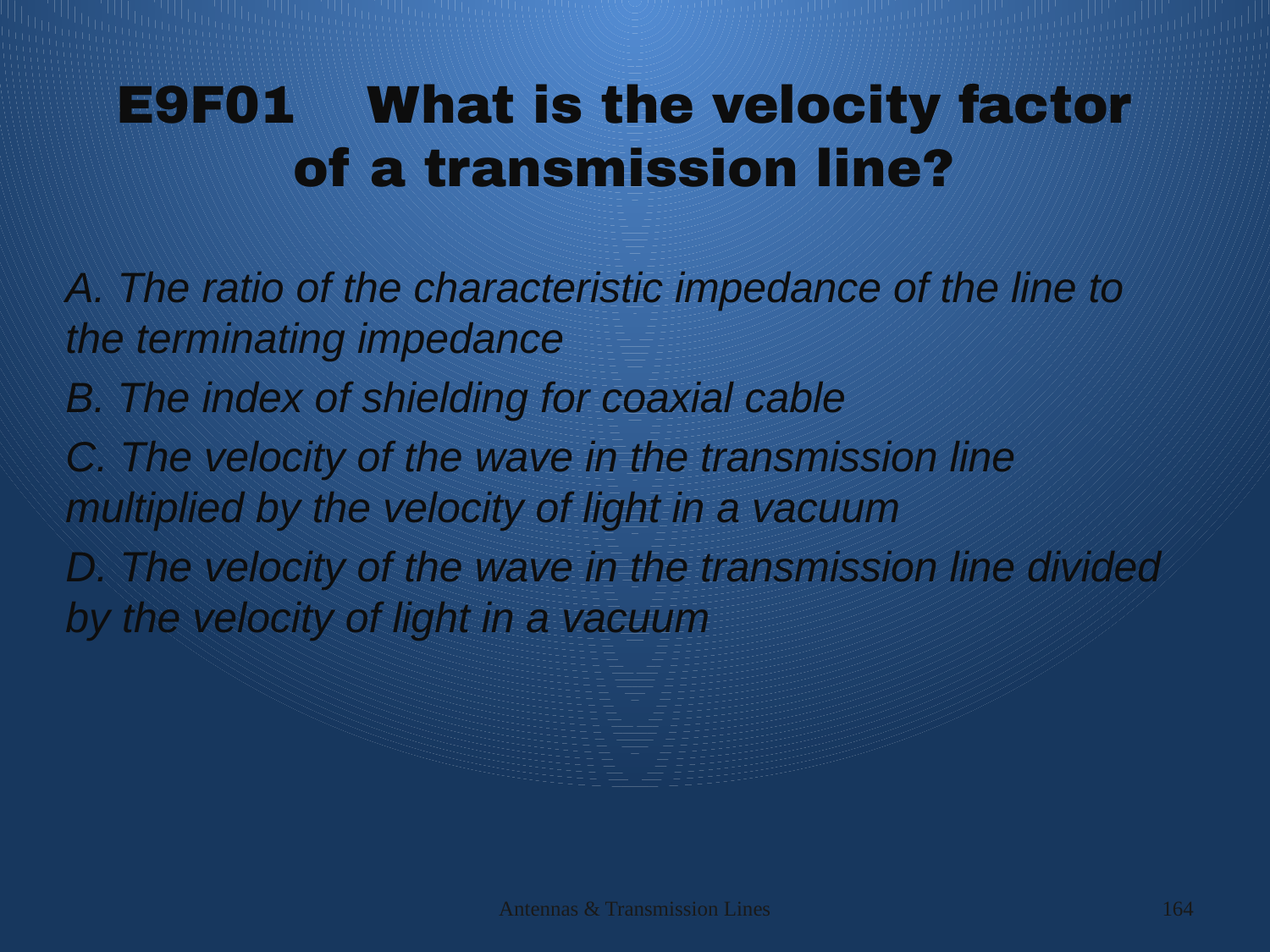

# E9F01    What is the velocity factor of a transmission line?
A. The ratio of the characteristic impedance of the line to the terminating impedance
B. The index of shielding for coaxial cable
C. The velocity of the wave in the transmission line multiplied by the velocity of light in a vacuum
D. The velocity of the wave in the transmission line divided by the velocity of light in a vacuum
Antennas & Transmission Lines
164